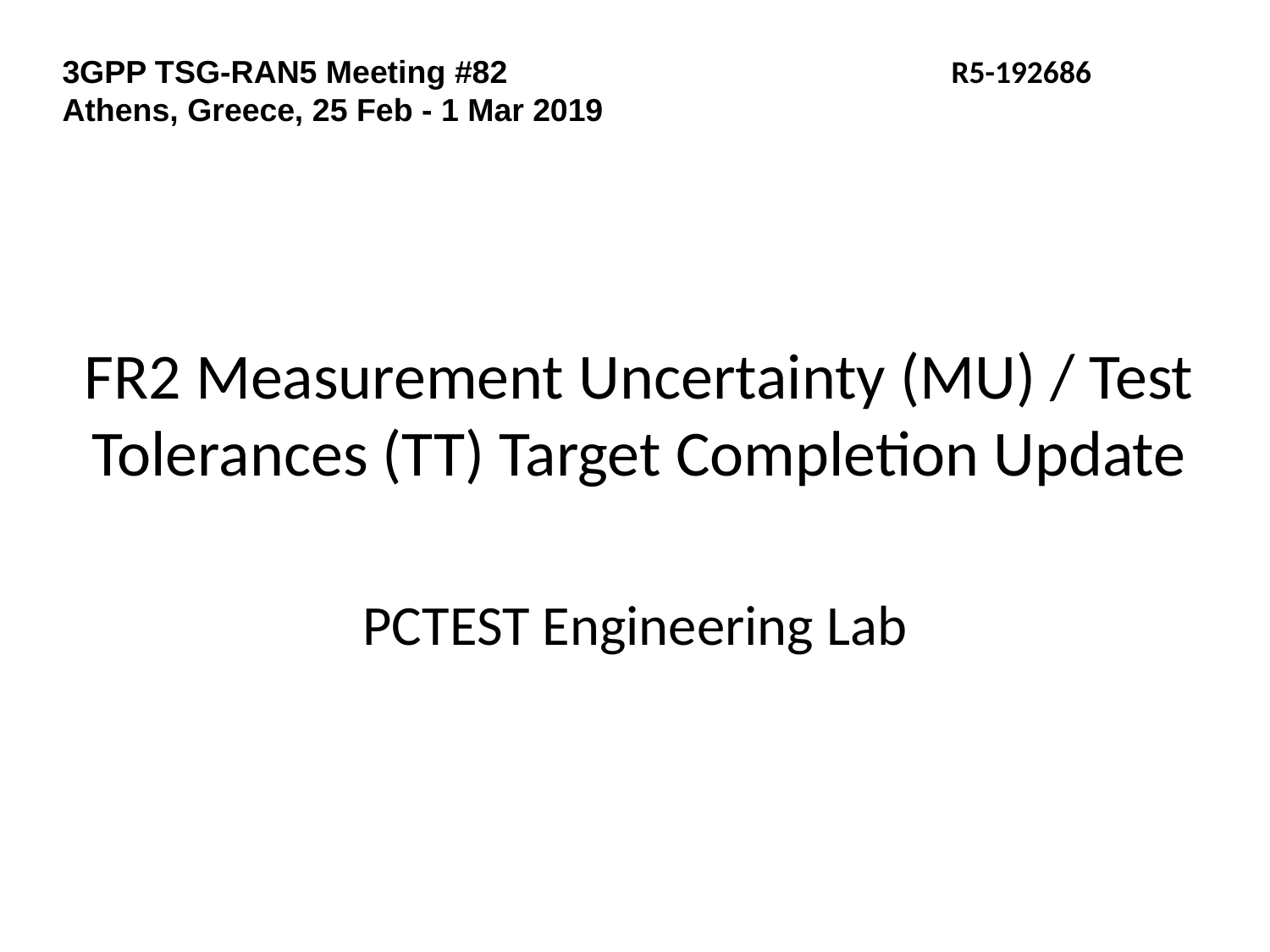

3GPP TSG-RAN5 Meeting #82			R5-192686
Athens, Greece, 25 Feb - 1 Mar 2019
# FR2 Measurement Uncertainty (MU) / Test Tolerances (TT) Target Completion Update
PCTEST Engineering Lab